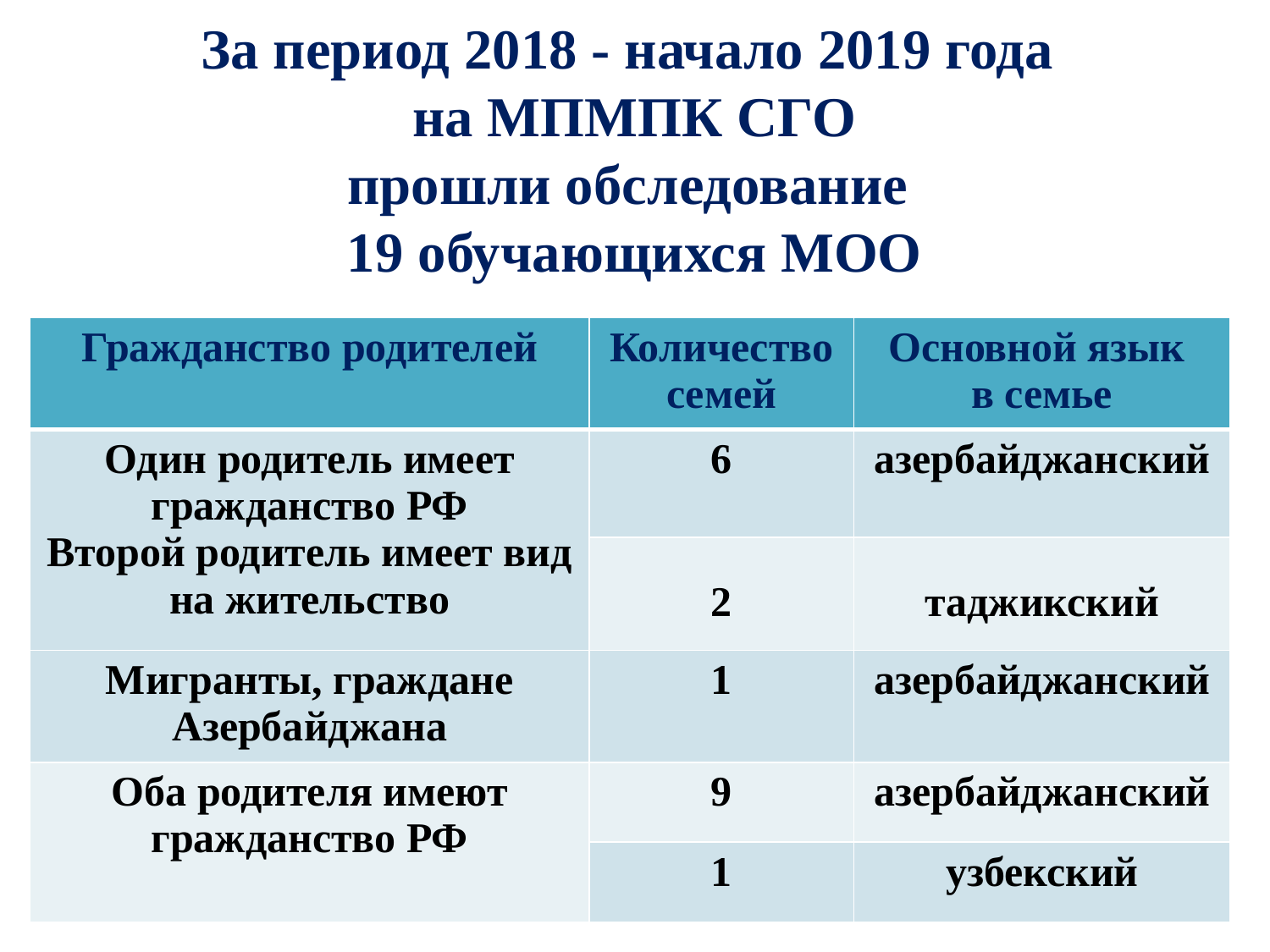

За период 2018 - начало 2019 года
на МПМПК СГО
прошли обследование
 19 обучающихся МОО
| Гражданство родителей | Количество семей | Основной язык в семье |
| --- | --- | --- |
| Один родитель имеет гражданство РФ Второй родитель имеет вид на жительство | 6 | азербайджанский |
|  | 2 | таджикский |
| Мигранты, граждане Азербайджана | 1 | азербайджанский |
| Оба родителя имеют гражданство РФ | 9 | азербайджанский |
|  | 1 | узбекский |